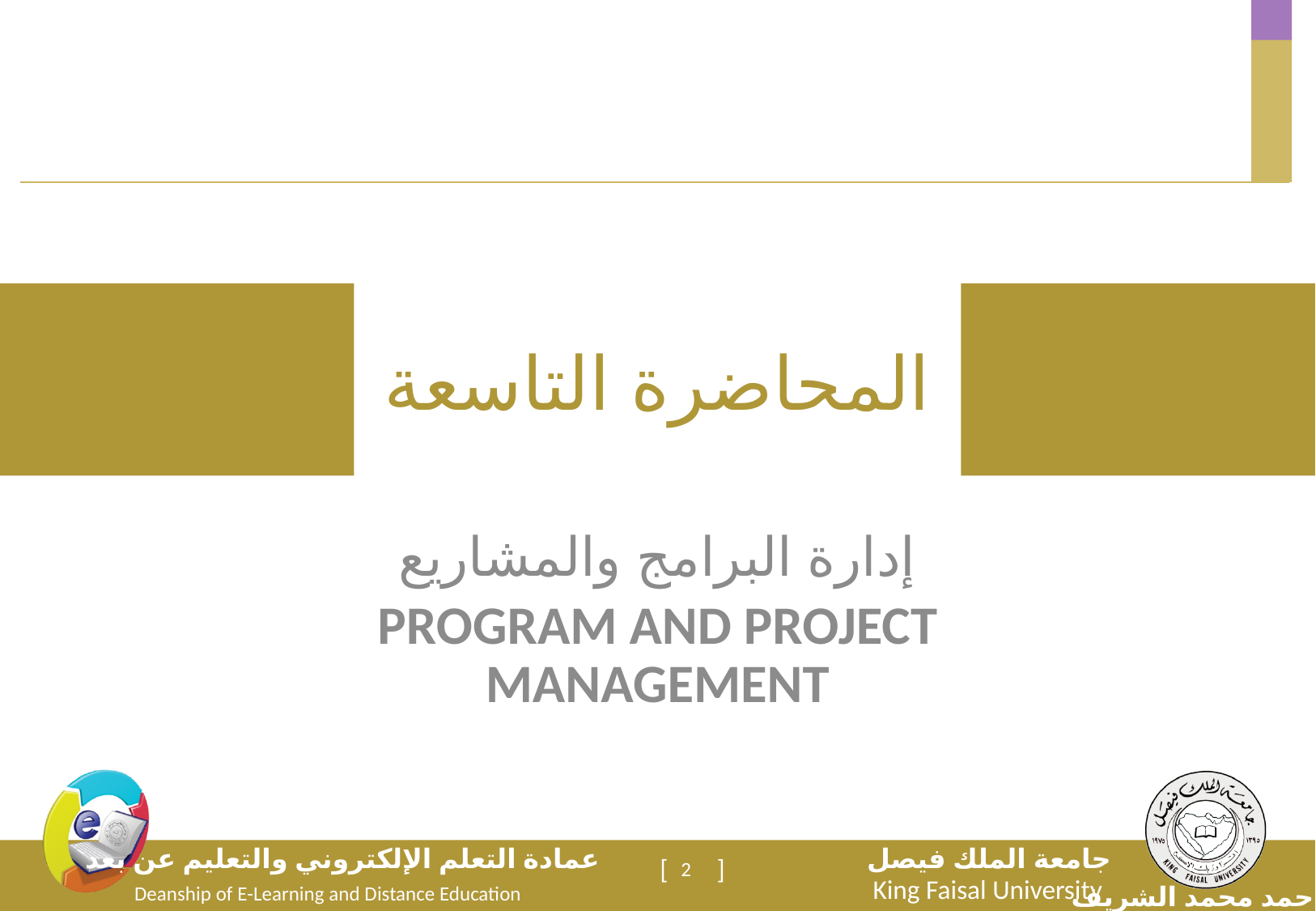

# المحاضرة التاسعة
إدارة البرامج والمشاريع
PROGRAM AND PROJECT MANAGEMENT
2